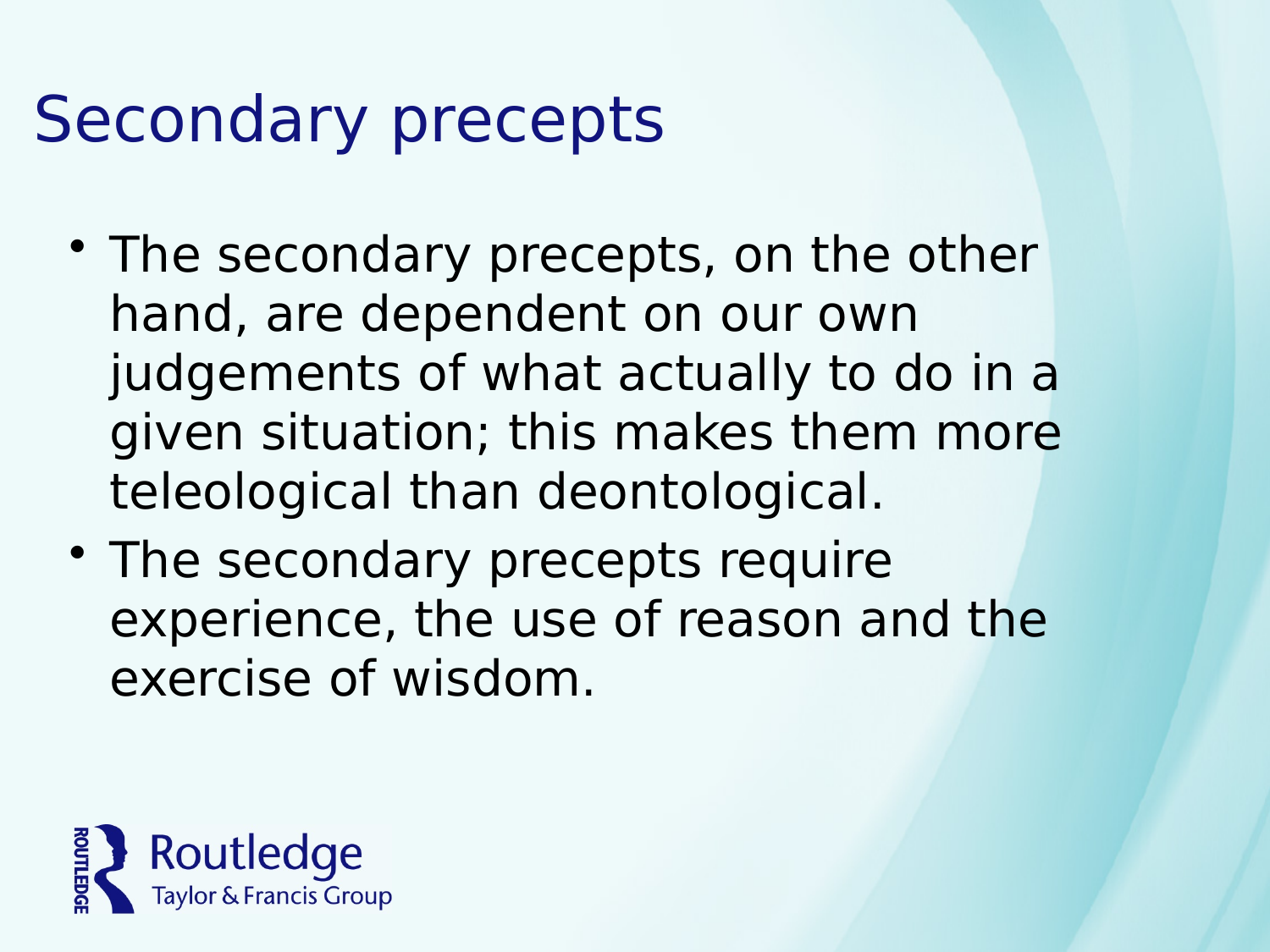

# Secondary precepts
The secondary precepts, on the other hand, are dependent on our own judgements of what actually to do in a given situation; this makes them more teleological than deontological.
The secondary precepts require experience, the use of reason and the exercise of wisdom.